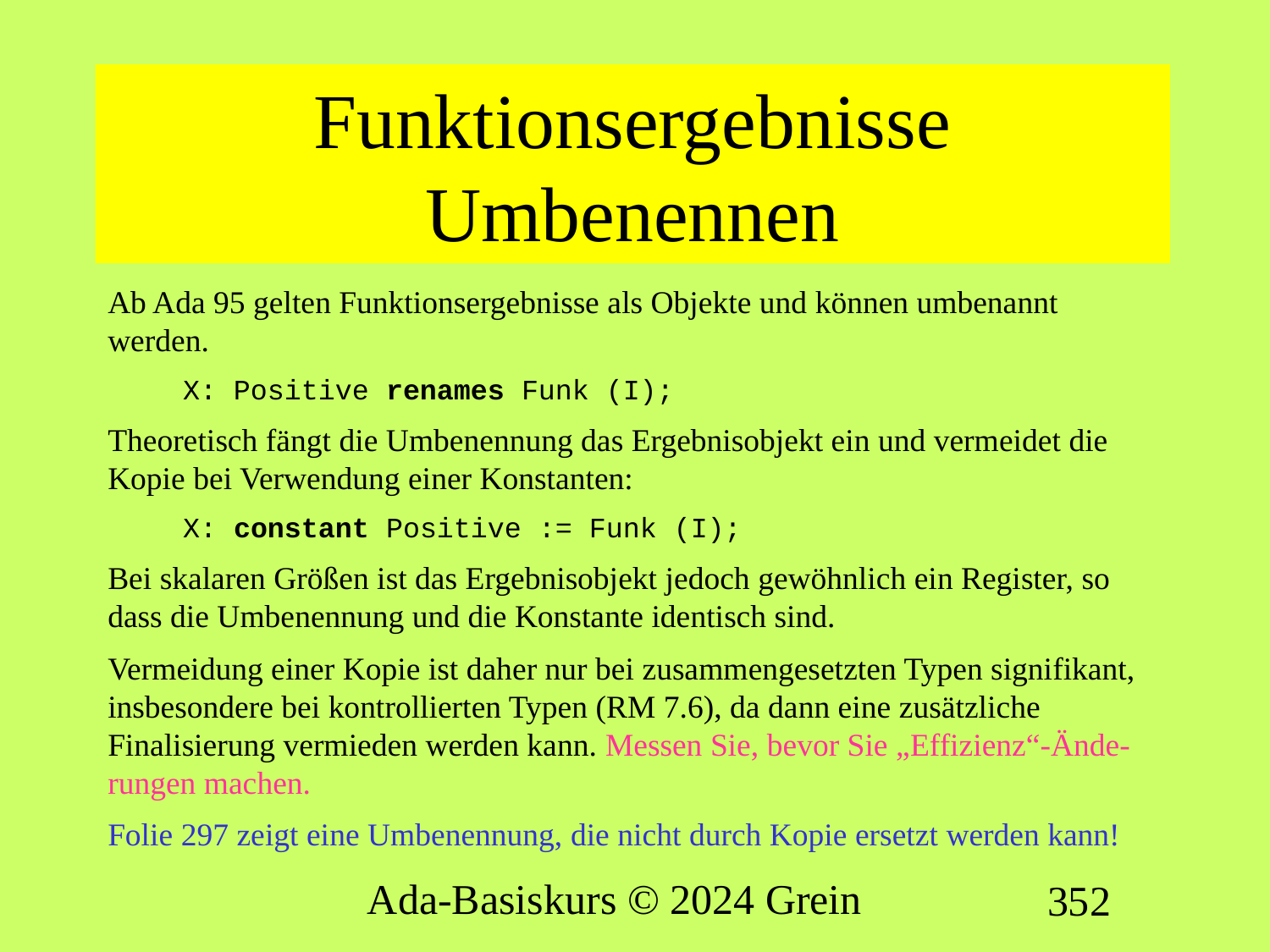

# Funktionsergebnisse Umbenennen
Ab Ada 95 gelten Funktionsergebnisse als Objekte und können umbenannt werden.
X: Positive renames Funk (I);
Theoretisch fängt die Umbenennung das Ergebnisobjekt ein und vermeidet die Kopie bei Verwendung einer Konstanten:
X: constant Positive := Funk (I);
Bei skalaren Größen ist das Ergebnisobjekt jedoch gewöhnlich ein Register, so dass die Umbenennung und die Konstante identisch sind.
Vermeidung einer Kopie ist daher nur bei zusammengesetzten Typen signifikant, insbesondere bei kontrollierten Typen (RM 7.6), da dann eine zusätzliche Finalisierung vermieden werden kann. Messen Sie, bevor Sie „Effizienz“-Ände-rungen machen.
Folie 297 zeigt eine Umbenennung, die nicht durch Kopie ersetzt werden kann!
Ada-Basiskurs © 2024 Grein
352